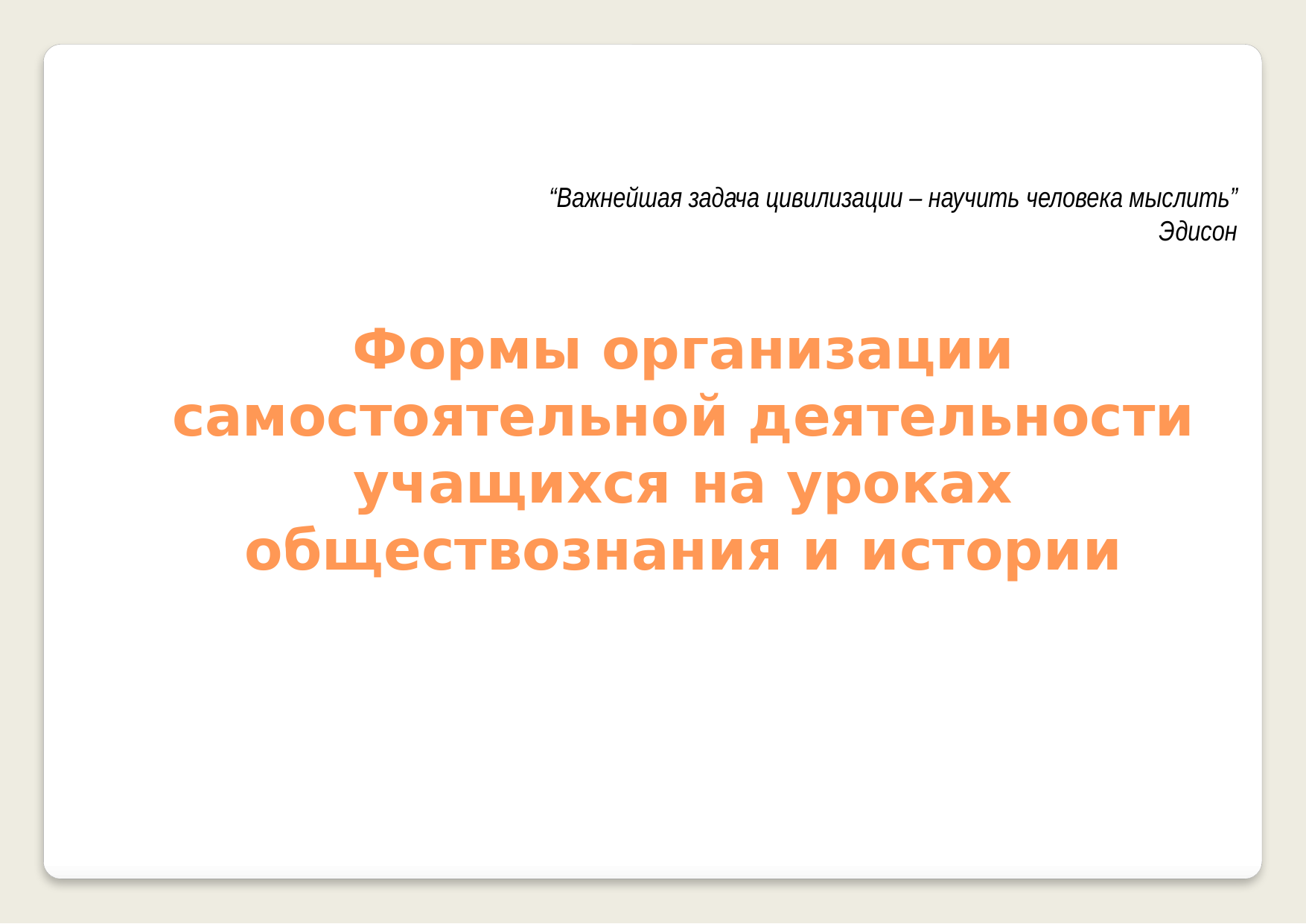

“Важнейшая задача цивилизации – научить человека мыслить”
Эдисон

Формы организации самостоятельной деятельности учащихся на уроках обществознания и истории